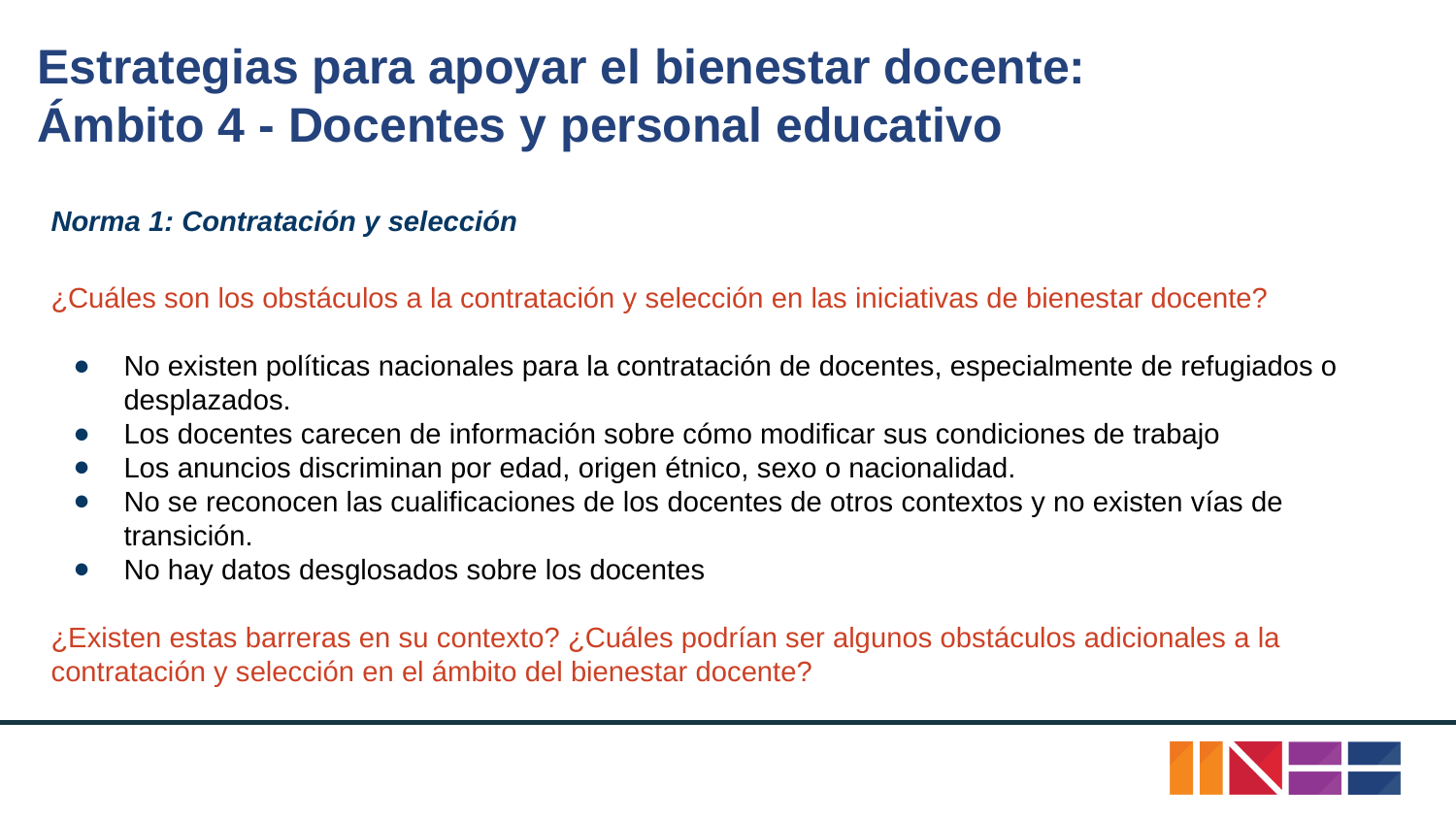

# Estrategias para apoyar el bienestar docente:
Ámbito 4 - Docentes y personal educativo
Norma 1: Contratación y selección
¿Cuáles son los obstáculos a la contratación y selección en las iniciativas de bienestar docente?

No existen políticas nacionales para la contratación de docentes, especialmente de refugiados o desplazados.
Los docentes carecen de información sobre cómo modificar sus condiciones de trabajo
Los anuncios discriminan por edad, origen étnico, sexo o nacionalidad.
No se reconocen las cualificaciones de los docentes de otros contextos y no existen vías de transición.
No hay datos desglosados sobre los docentes

¿Existen estas barreras en su contexto? ¿Cuáles podrían ser algunos obstáculos adicionales a la contratación y selección en el ámbito del bienestar docente?